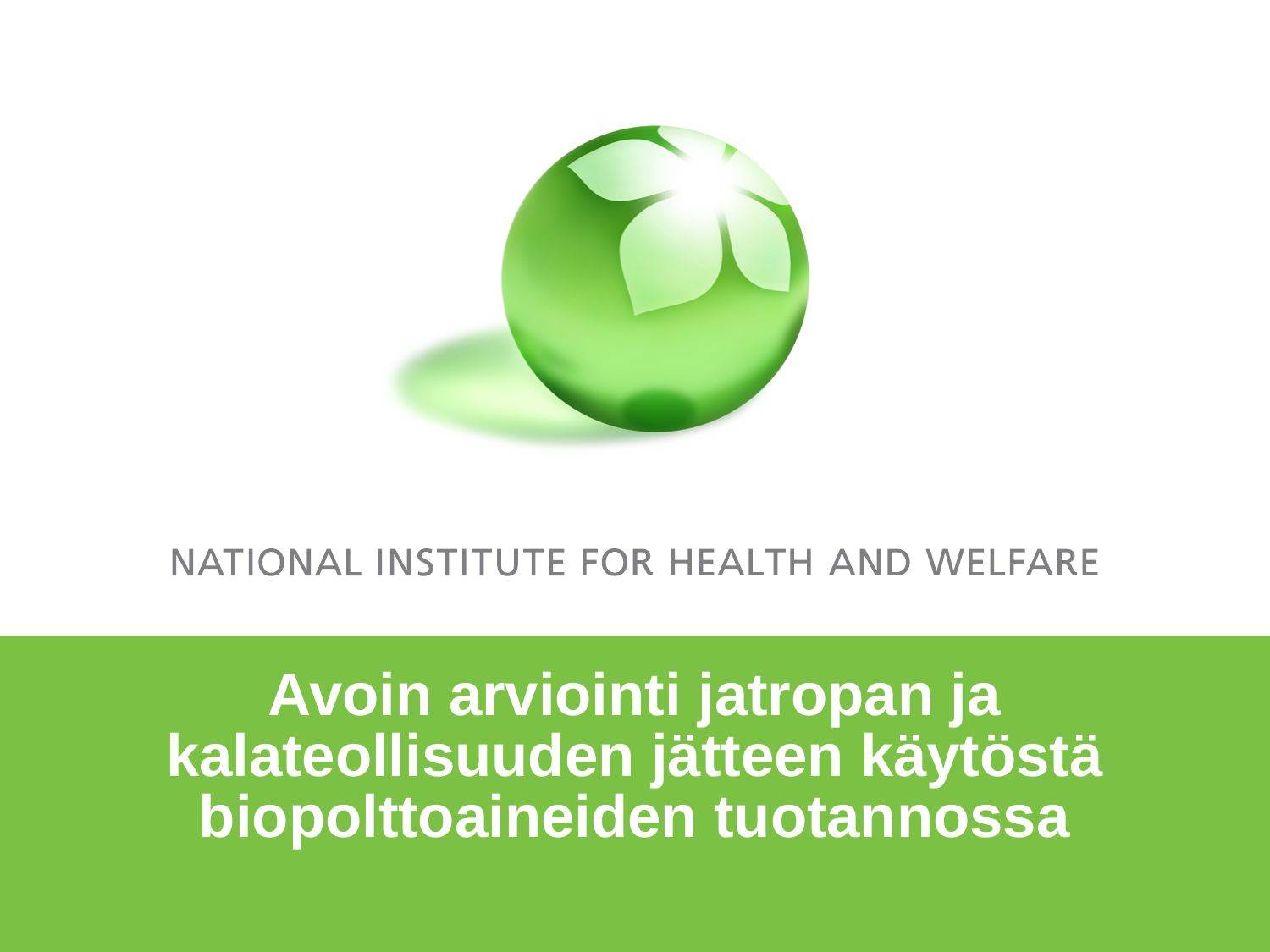

# Avoin arviointi jatropan ja kalateollisuuden jätteen käytöstä biopolttoaineiden tuotannossa